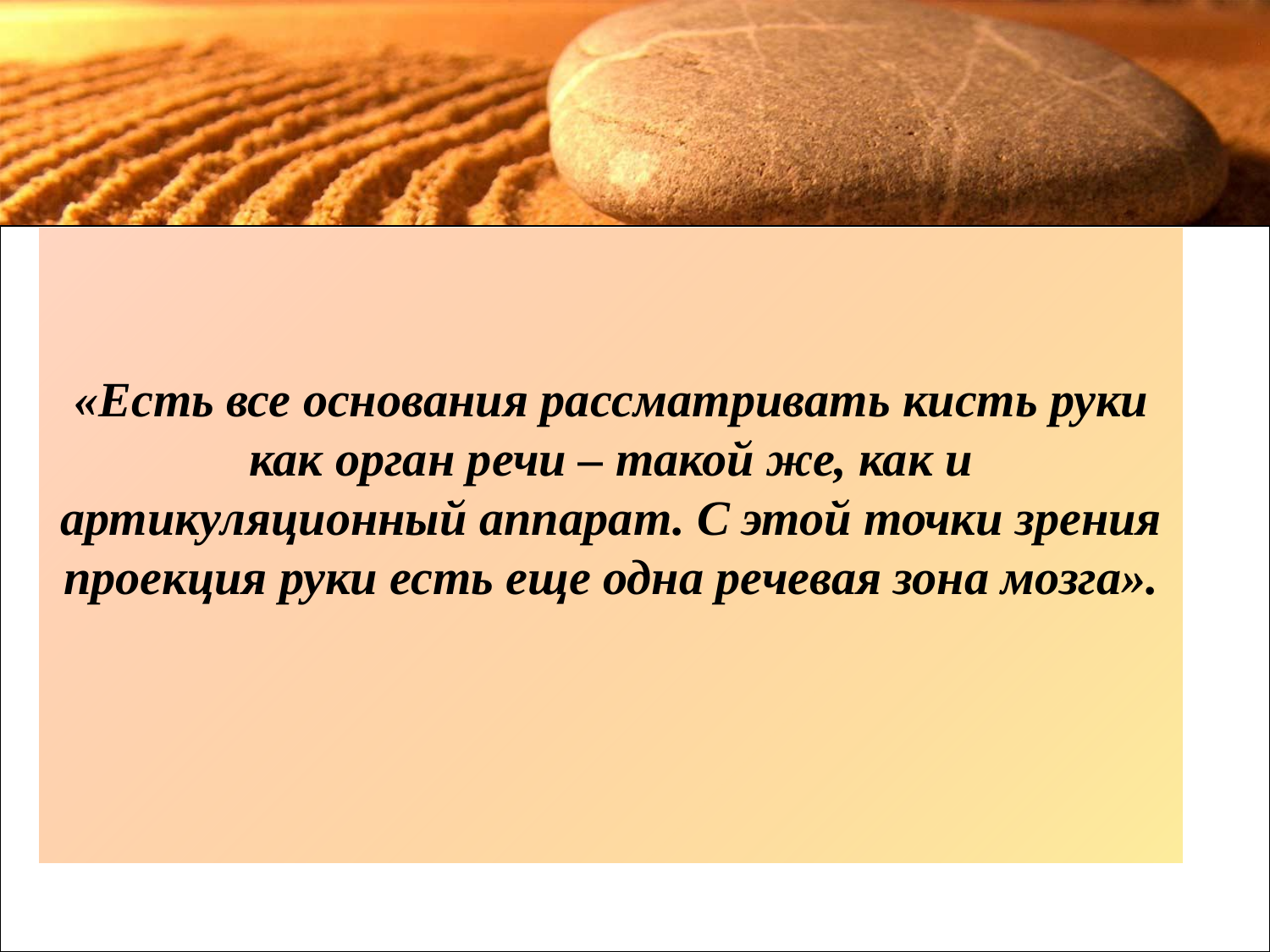

# «Есть все основания рассматривать кисть руки как орган речи – такой же, как и артикуляционный аппарат. С этой точки зрения проекция руки есть еще одна речевая зона мозга».